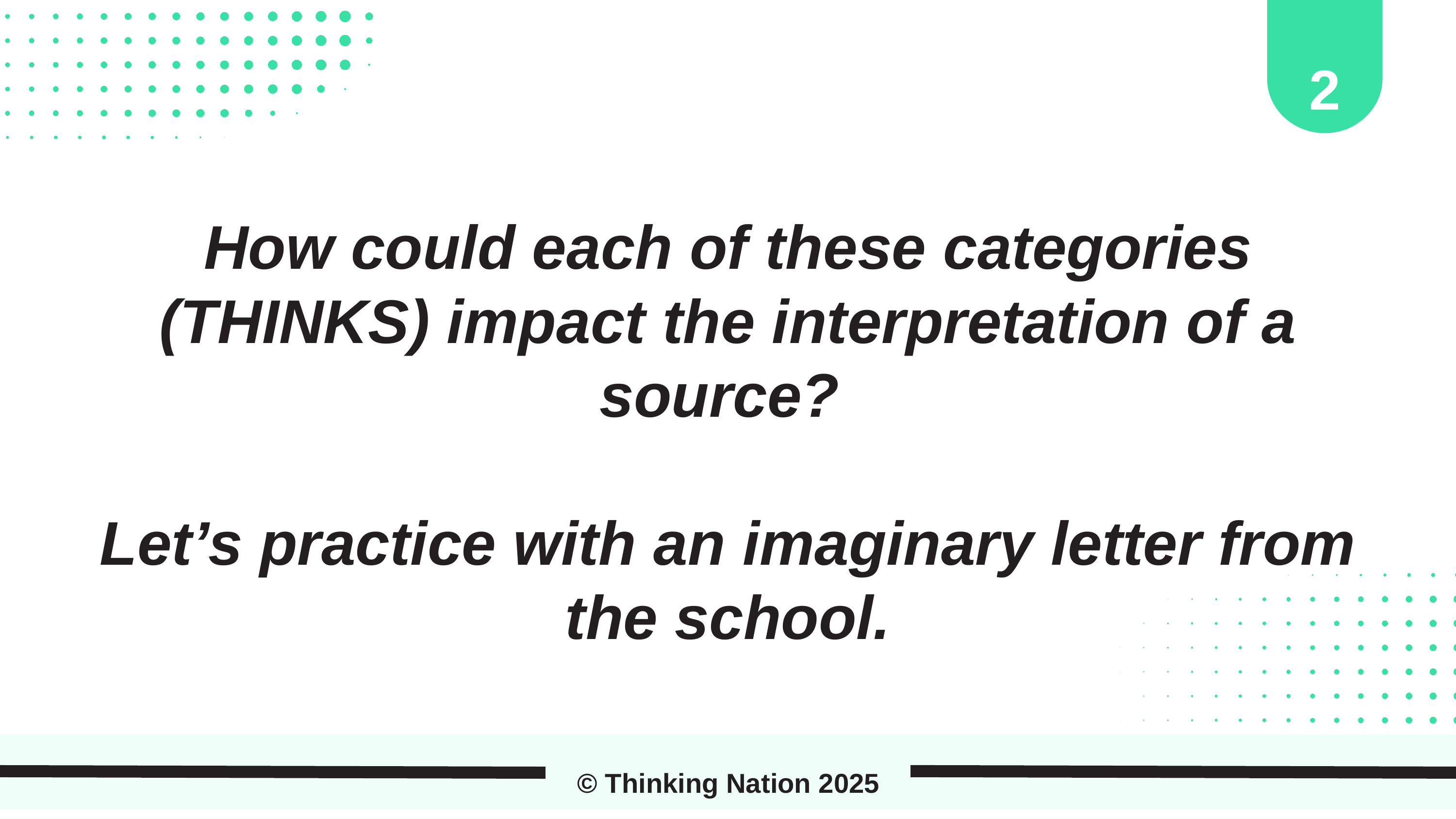

2
How could each of these categories (THINKS) impact the interpretation of a source?

Let’s practice with an imaginary letter from the school.

© Thinking Nation 2025